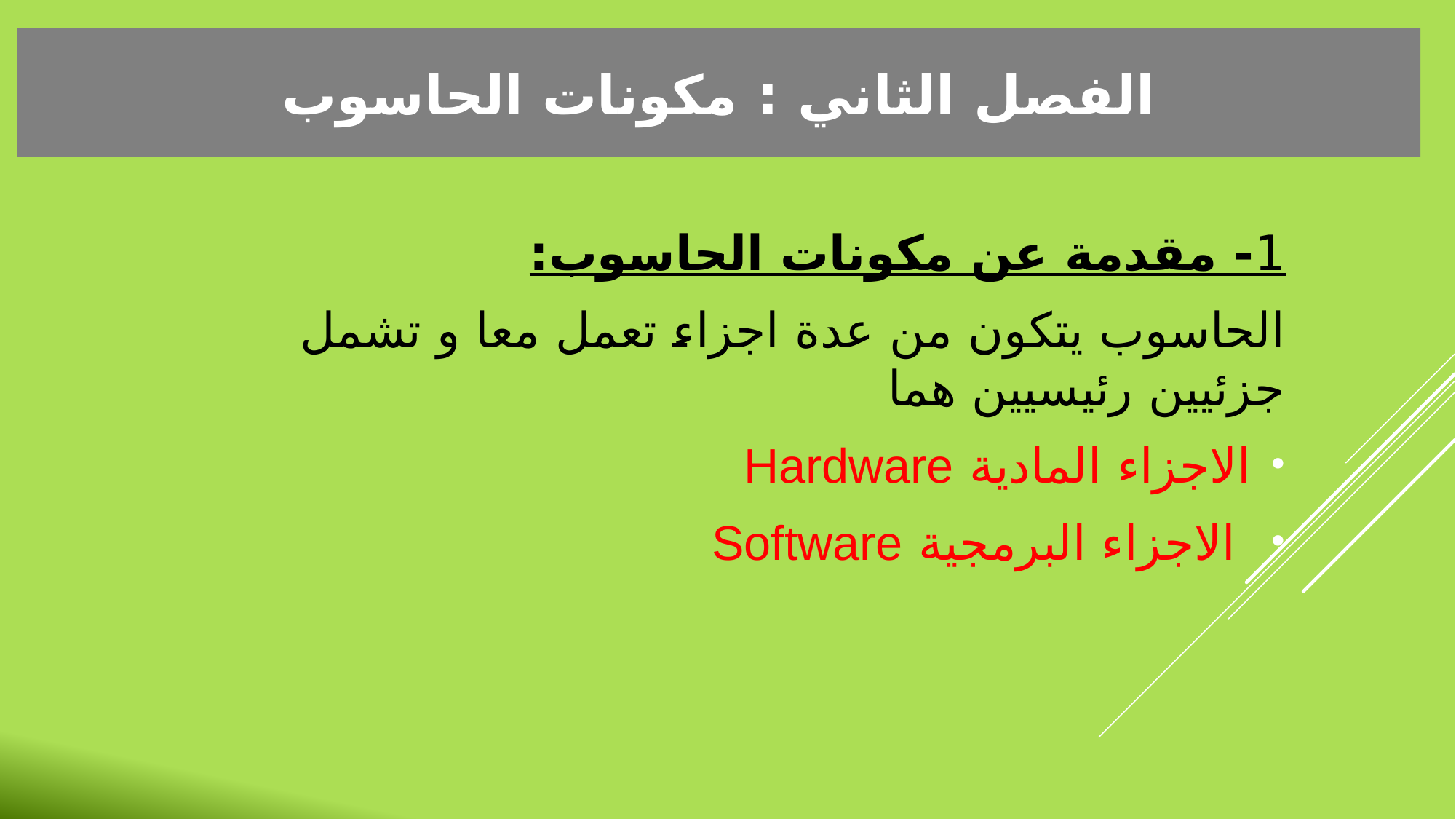

الفصل الثاني : مكونات الحاسوب
1- مقدمة عن مكونات الحاسوب:
الحاسوب يتكون من عدة اجزاء تعمل معا و تشمل جزئيين رئيسيين هما
الاجزاء المادية Hardware
 الاجزاء البرمجية Software